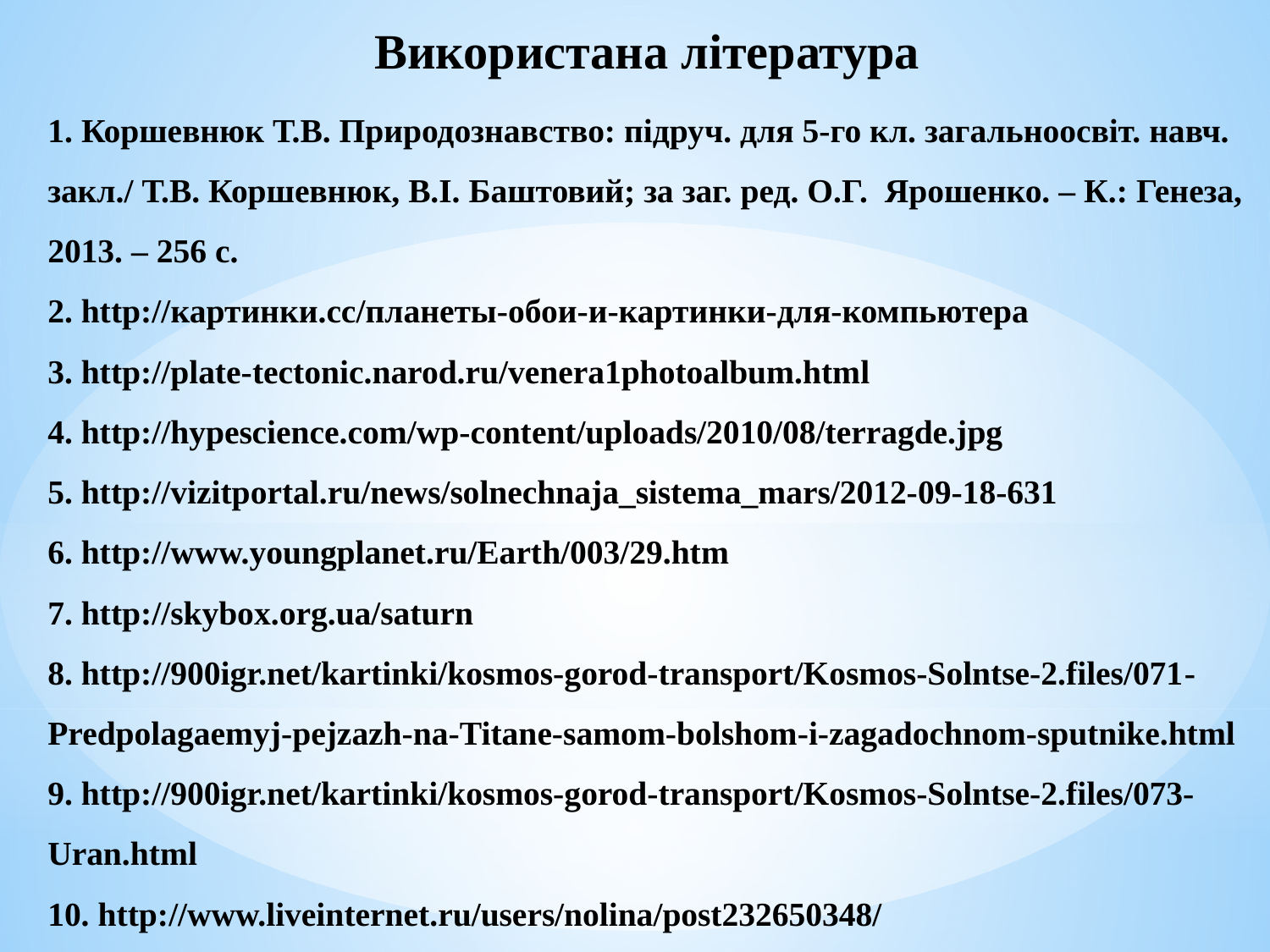

Використана література
1. Коршевнюк Т.В. Природознавство: підруч. для 5-го кл. загальноосвіт. навч. закл./ Т.В. Коршевнюк, В.І. Баштовий; за заг. ред. О.Г.  Ярошенко. – К.: Генеза, 2013. – 256 с.
2. http://картинки.cc/планеты-обои-и-картинки-для-компьютера
3. http://plate-tectonic.narod.ru/venera1photoalbum.html
4. http://hypescience.com/wp-content/uploads/2010/08/terragde.jpg
5. http://vizitportal.ru/news/solnechnaja_sistema_mars/2012-09-18-631
6. http://www.youngplanet.ru/Earth/003/29.htm
7. http://skybox.org.ua/saturn
8. http://900igr.net/kartinki/kosmos-gorod-transport/Kosmos-Solntse-2.files/071-Predpolagaemyj-pejzazh-na-Titane-samom-bolshom-i-zagadochnom-sputnike.html
9. http://900igr.net/kartinki/kosmos-gorod-transport/Kosmos-Solntse-2.files/073-Uran.html
10. http://www.liveinternet.ru/users/nolina/post232650348/